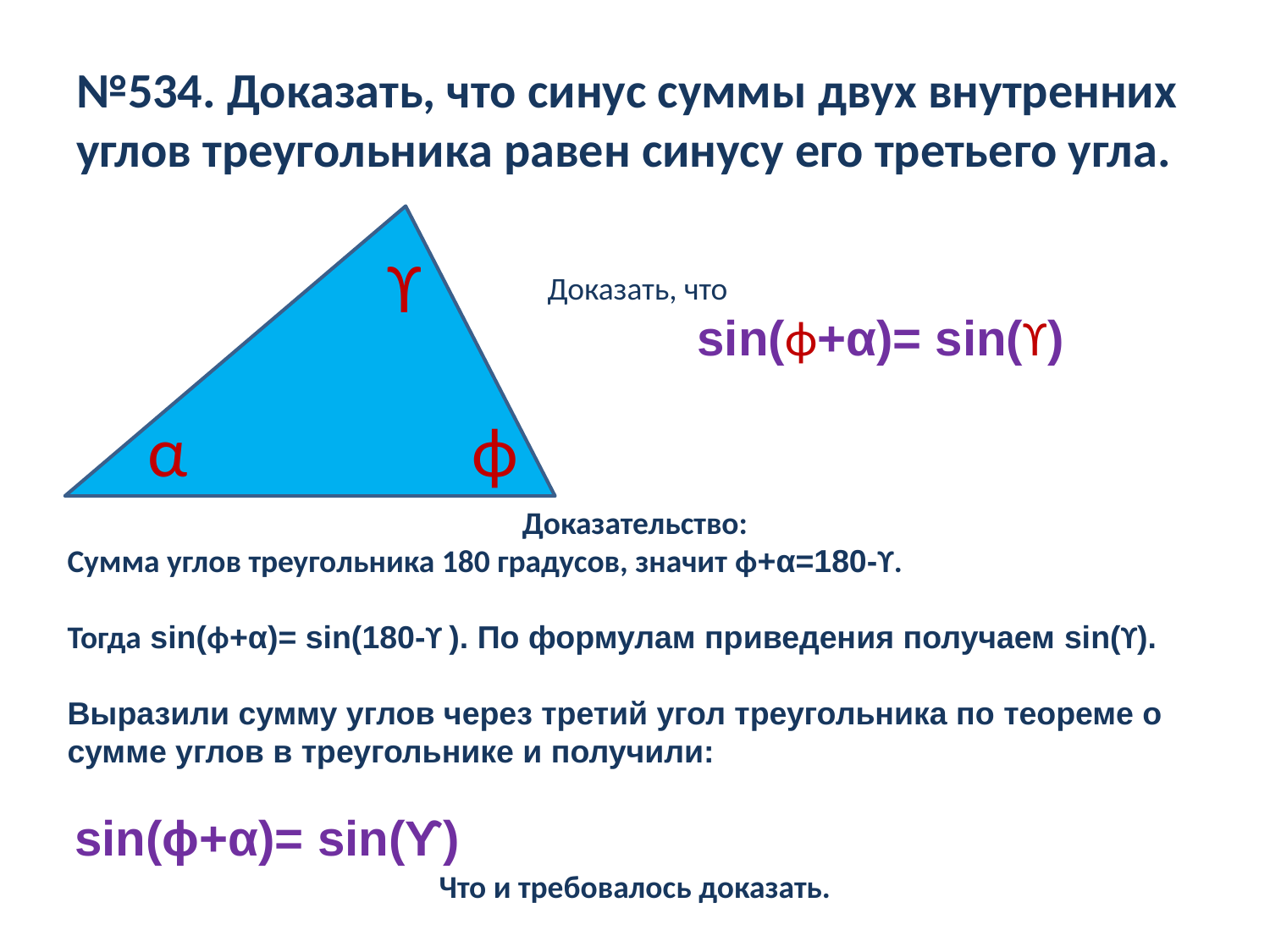

# №534. Доказать, что синус суммы двух внутренних углов треугольника равен синусу его третьего угла.

ϒ
Доказать, что
 sin(ϕ+α)= sin(ϒ)

α
ϕ
Доказательство:
Сумма углов треугольника 180 градусов, значит ϕ+α=180-ϒ.

Тогда sin(ϕ+α)= sin(180-ϒ ). По формулам приведения получаем sin(ϒ).

Выразили сумму углов через третий угол треугольника по теореме о сумме углов в треугольнике и получили:

 sin(ϕ+α)= sin(ϒ)
Что и требовалось доказать.